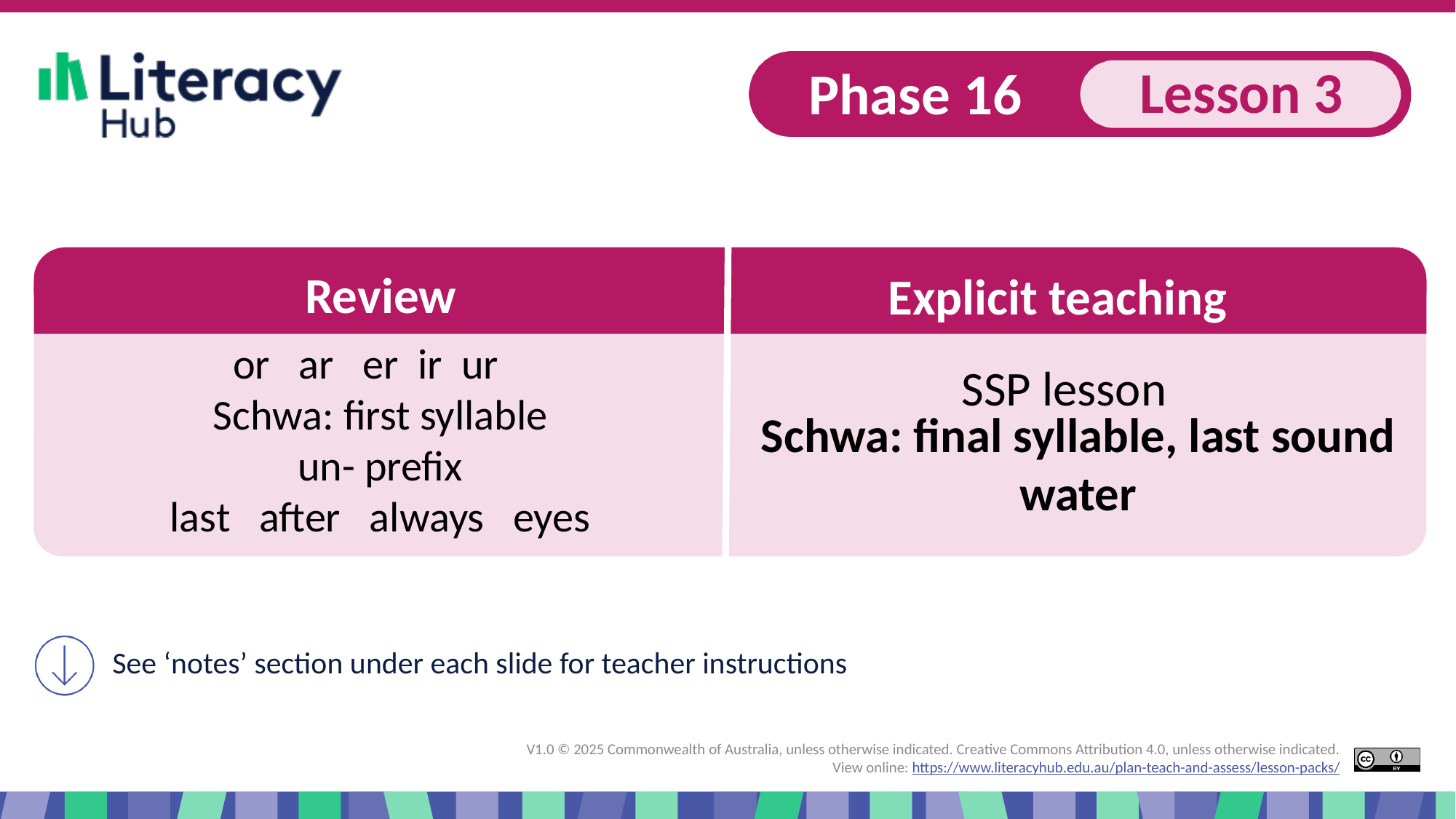

Slide 1 Explicit teaching Phase 16, lesson 3. Schwa: final syllable, last sound
or   ar   er  ir  ur
Schwa: first syllable
un- prefix
last   after   always   eyes
Schwa: final syllable, last sound
water